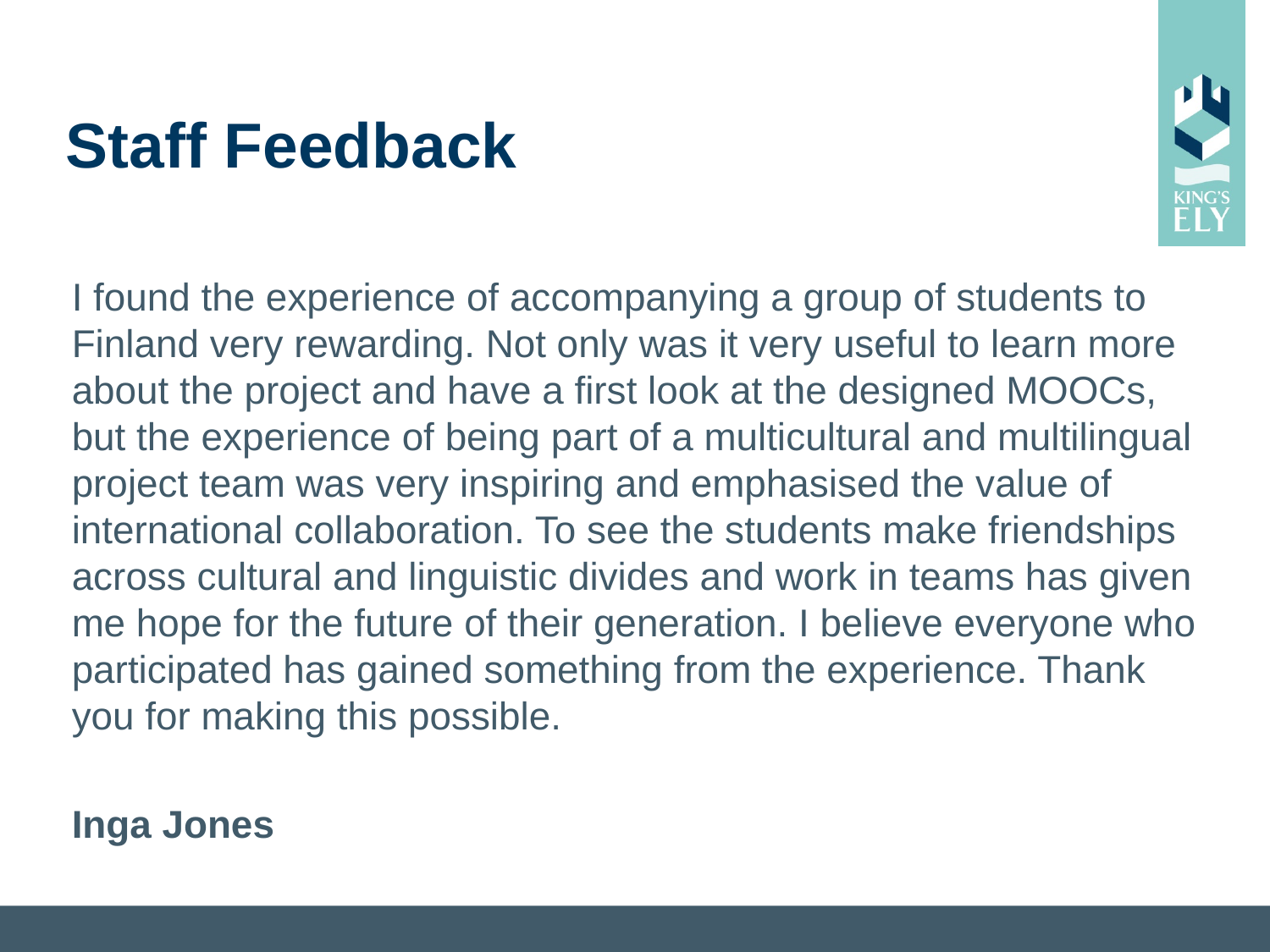

# Staff Feedback
I found the experience of accompanying a group of students to Finland very rewarding. Not only was it very useful to learn more about the project and have a first look at the designed MOOCs, but the experience of being part of a multicultural and multilingual project team was very inspiring and emphasised the value of international collaboration. To see the students make friendships across cultural and linguistic divides and work in teams has given me hope for the future of their generation. I believe everyone who participated has gained something from the experience. Thank you for making this possible.

Inga Jones